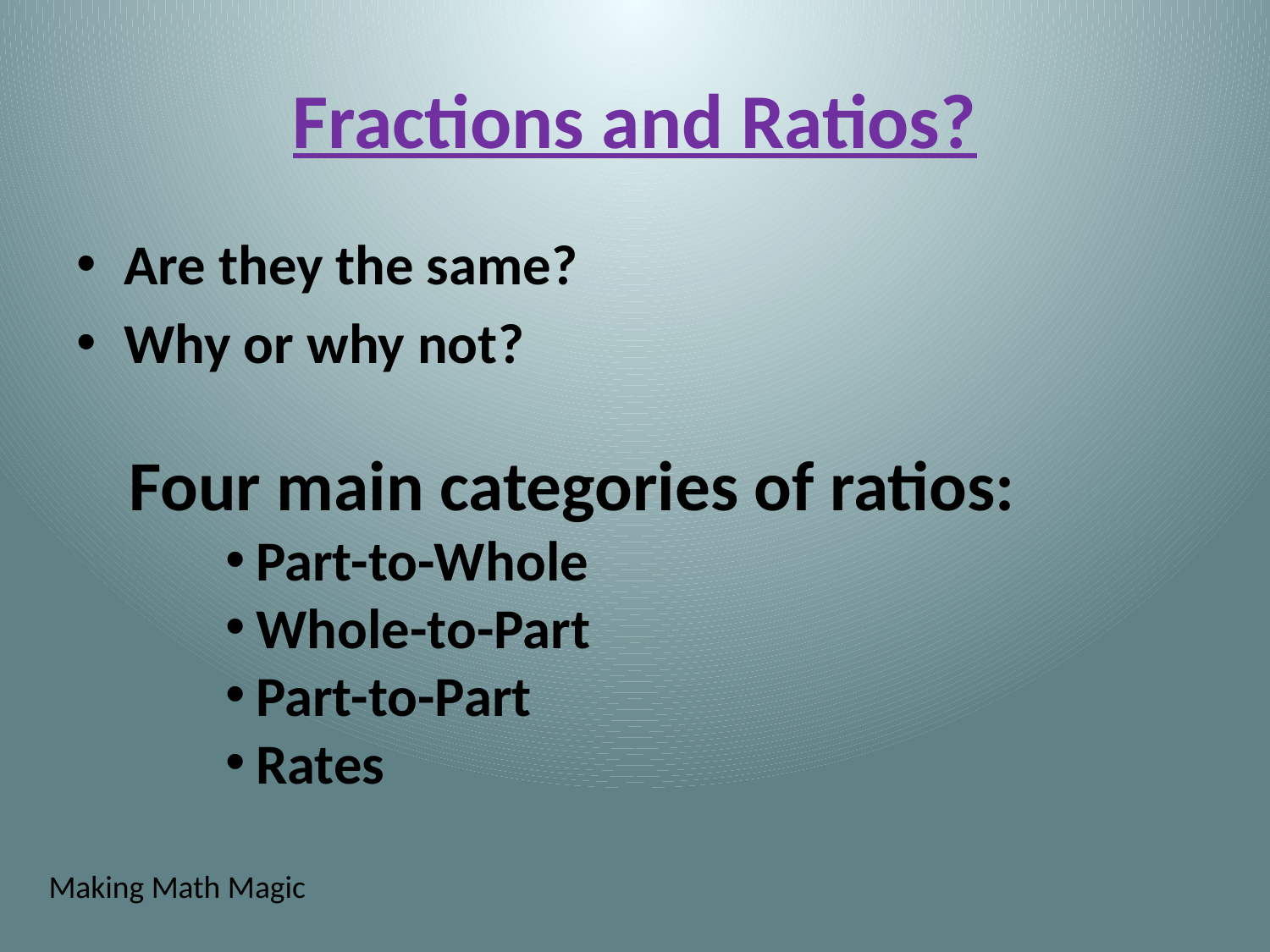

# Fractions and Ratios?
Are they the same?
Why or why not?

Four main categories of ratios:
Part-to-Whole
Whole-to-Part
Part-to-Part
Rates

Making Math Magic